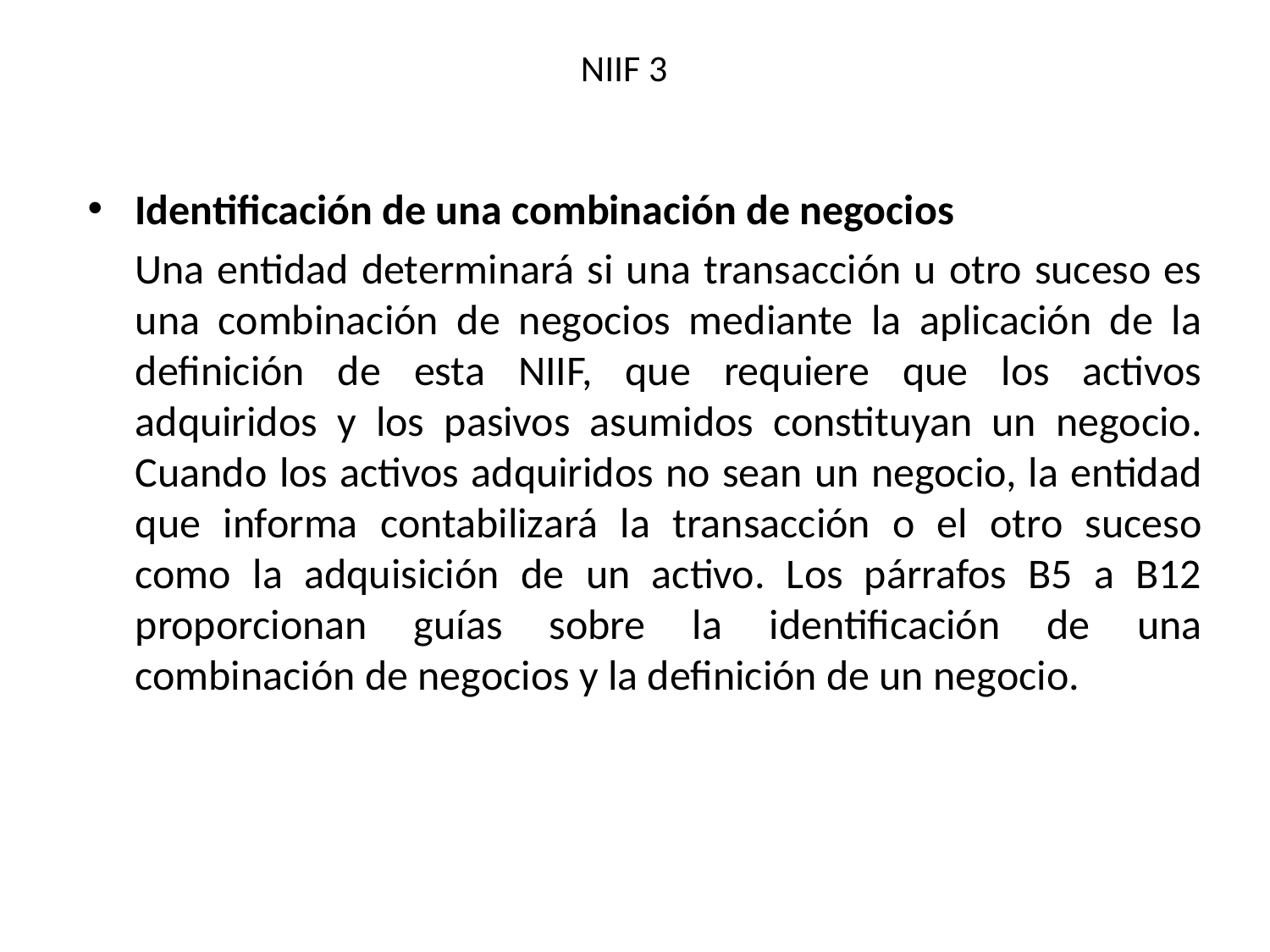

# NIIF 3
Identificación de una combinación de negocios
	Una entidad determinará si una transacción u otro suceso es una combinación de negocios mediante la aplicación de la definición de esta NIIF, que requiere que los activos adquiridos y los pasivos asumidos constituyan un negocio. Cuando los activos adquiridos no sean un negocio, la entidad que informa contabilizará la transacción o el otro suceso como la adquisición de un activo. Los párrafos B5 a B12 proporcionan guías sobre la identificación de una combinación de negocios y la definición de un negocio.